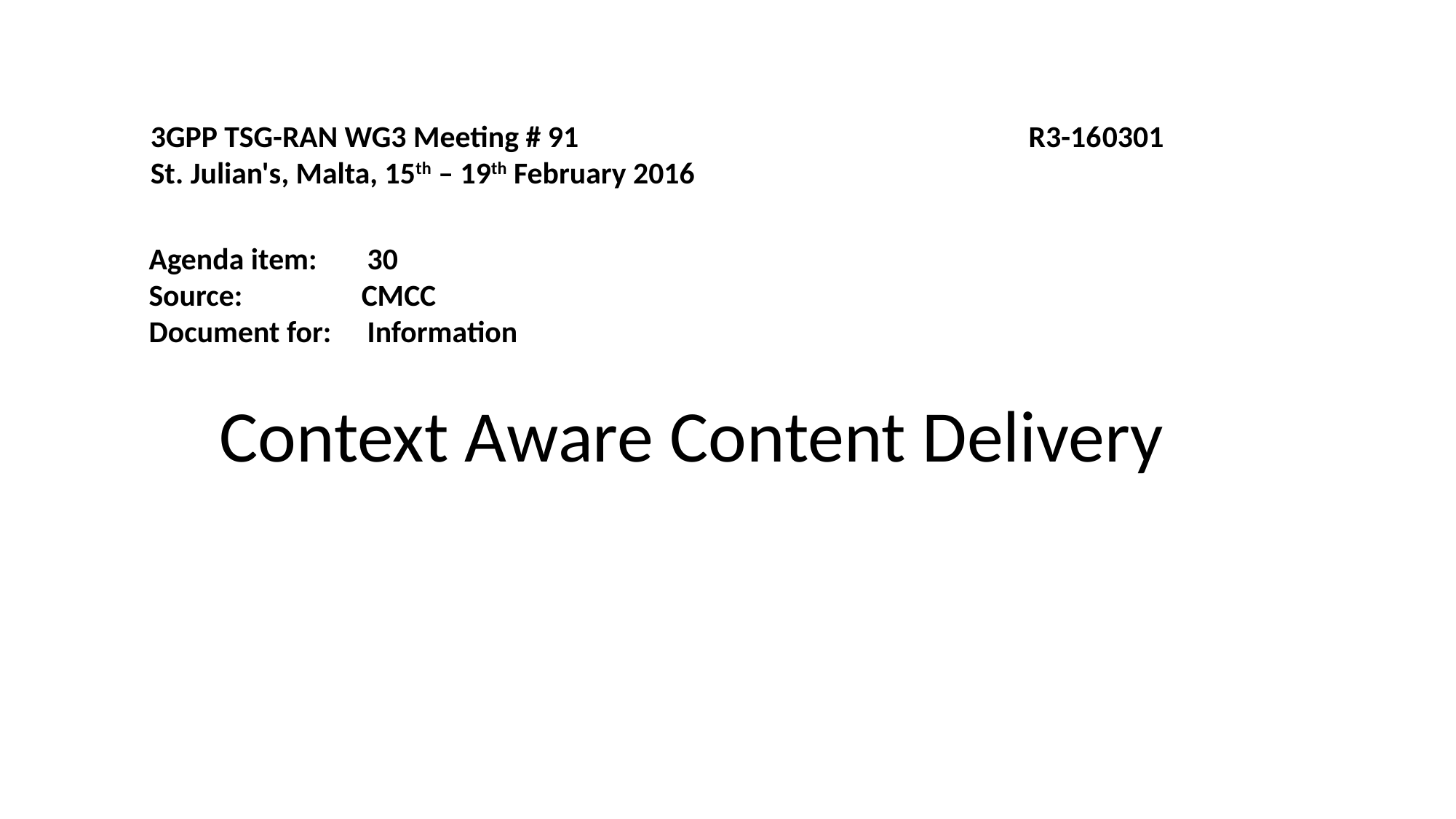

3GPP TSG-RAN WG3 Meeting # 91	                                                                R3-160301
St. Julian's, Malta, 15th – 19th February 2016
Context Aware Content Delivery
Agenda item:	30
Source:	               CMCC
Document for:	Information